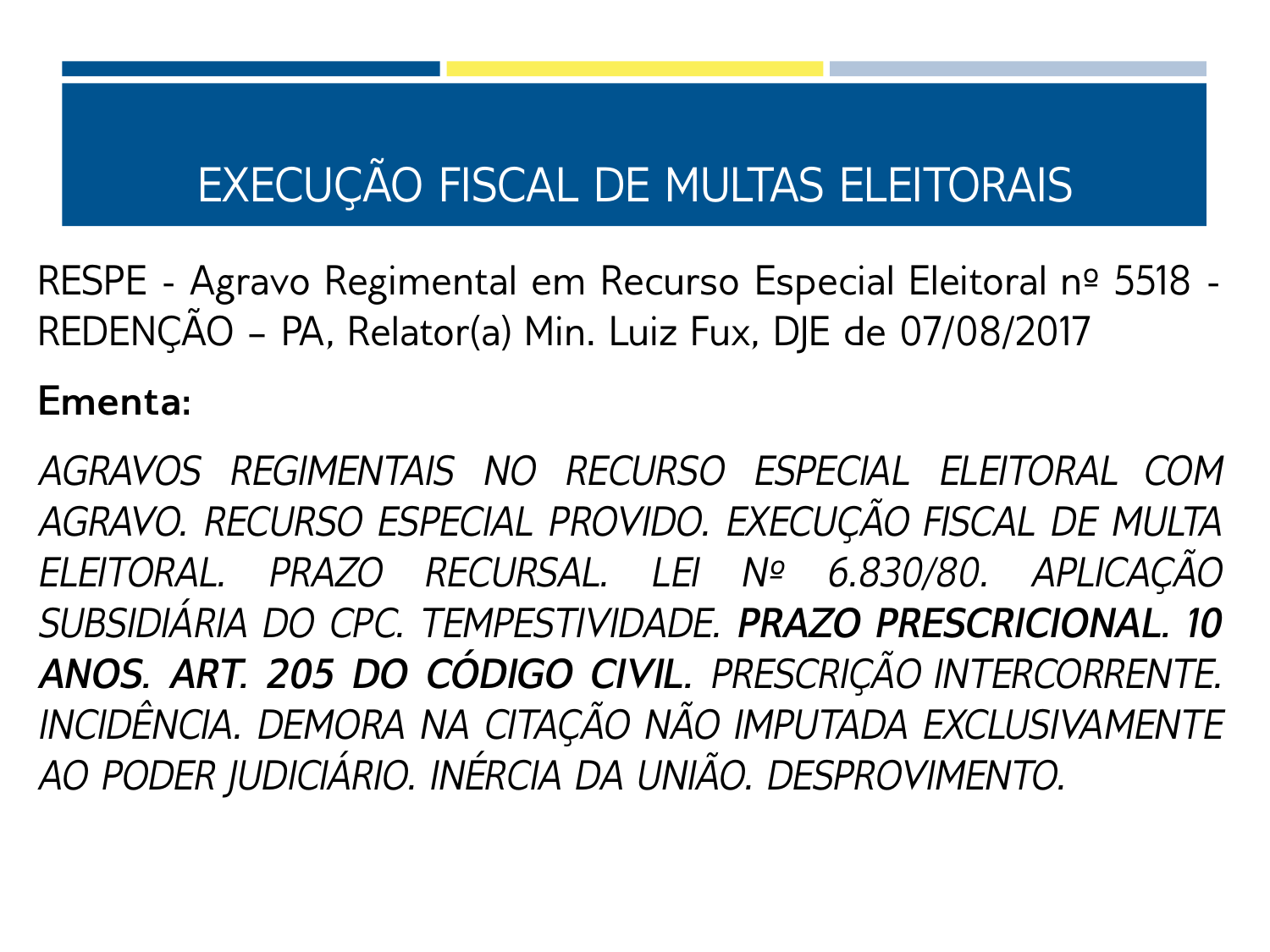

# EXECUÇÃO FISCAL DE MULTAS ELEITORAIS
RESPE - Agravo Regimental em Recurso Especial Eleitoral nº 5518 - REDENÇÃO – PA, Relator(a) Min. Luiz Fux, DJE de 07/08/2017
Ementa:
AGRAVOS REGIMENTAIS NO RECURSO ESPECIAL ELEITORAL  COM AGRAVO. RECURSO ESPECIAL PROVIDO. EXECUÇÃO FISCAL DE MULTA ELEITORAL. PRAZO RECURSAL. LEI Nº 6.830/80. APLICAÇÃO SUBSIDIÁRIA DO CPC. TEMPESTIVIDADE. PRAZO PRESCRICIONAL. 10 ANOS. ART. 205 DO CÓDIGO CIVIL. PRESCRIÇÃO INTERCORRENTE. INCIDÊNCIA. DEMORA NA CITAÇÃO NÃO IMPUTADA EXCLUSIVAMENTE AO PODER JUDICIÁRIO. INÉRCIA DA UNIÃO. DESPROVIMENTO.